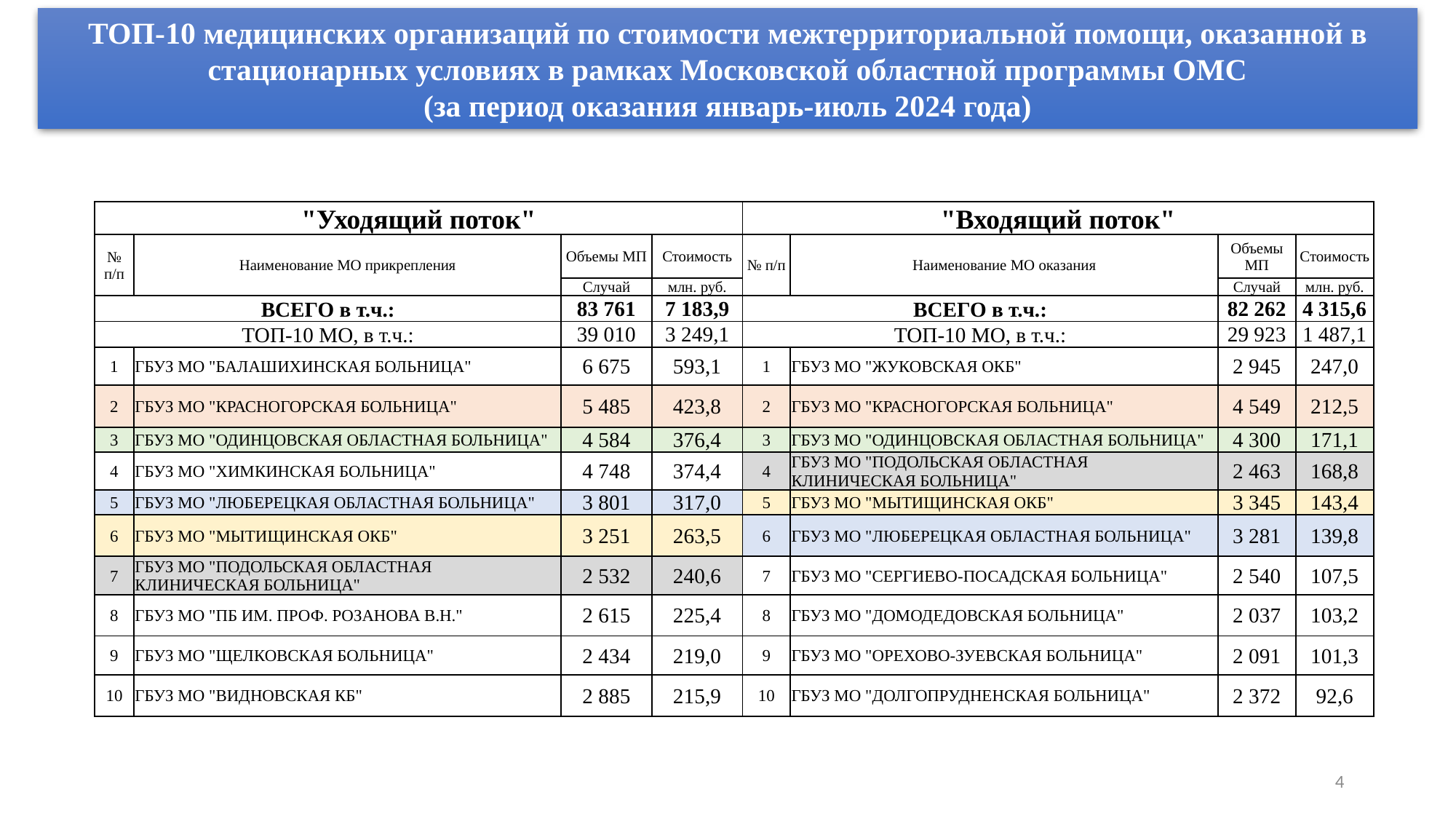

ТОП-10 медицинских организаций по стоимости межтерриториальной помощи, оказанной в стационарных условиях в рамках Московской областной программы ОМС
(за период оказания январь-июль 2024 года)
| "Уходящий поток" |  |  |  | "Входящий поток" |  |  |  |
| --- | --- | --- | --- | --- | --- | --- | --- |
| № п/п | Наименование МО прикрепления | Объемы МП | Стоимость | № п/п | Наименование МО оказания | Объемы МП | Стоимость |
|  |  | Случай | млн. руб. |  |  | Случай | млн. руб. |
| ВСЕГО в т.ч.: |  | 83 761 | 7 183,9 | ВСЕГО в т.ч.: |  | 82 262 | 4 315,6 |
| ТОП-10 МО, в т.ч.: |  | 39 010 | 3 249,1 | ТОП-10 МО, в т.ч.: |  | 29 923 | 1 487,1 |
| 1 | ГБУЗ МО "БАЛАШИХИНСКАЯ БОЛЬНИЦА" | 6 675 | 593,1 | 1 | ГБУЗ МО "ЖУКОВСКАЯ ОКБ" | 2 945 | 247,0 |
| 2 | ГБУЗ МО "КРАСНОГОРСКАЯ БОЛЬНИЦА" | 5 485 | 423,8 | 2 | ГБУЗ МО "КРАСНОГОРСКАЯ БОЛЬНИЦА" | 4 549 | 212,5 |
| 3 | ГБУЗ МО "ОДИНЦОВСКАЯ ОБЛАСТНАЯ БОЛЬНИЦА" | 4 584 | 376,4 | 3 | ГБУЗ МО "ОДИНЦОВСКАЯ ОБЛАСТНАЯ БОЛЬНИЦА" | 4 300 | 171,1 |
| 4 | ГБУЗ МО "ХИМКИНСКАЯ БОЛЬНИЦА" | 4 748 | 374,4 | 4 | ГБУЗ МО "ПОДОЛЬСКАЯ ОБЛАСТНАЯ КЛИНИЧЕСКАЯ БОЛЬНИЦА" | 2 463 | 168,8 |
| 5 | ГБУЗ МО "ЛЮБЕРЕЦКАЯ ОБЛАСТНАЯ БОЛЬНИЦА" | 3 801 | 317,0 | 5 | ГБУЗ МО "МЫТИЩИНСКАЯ ОКБ" | 3 345 | 143,4 |
| 6 | ГБУЗ МО "МЫТИЩИНСКАЯ ОКБ" | 3 251 | 263,5 | 6 | ГБУЗ МО "ЛЮБЕРЕЦКАЯ ОБЛАСТНАЯ БОЛЬНИЦА" | 3 281 | 139,8 |
| 7 | ГБУЗ МО "ПОДОЛЬСКАЯ ОБЛАСТНАЯ КЛИНИЧЕСКАЯ БОЛЬНИЦА" | 2 532 | 240,6 | 7 | ГБУЗ МО "СЕРГИЕВО-ПОСАДСКАЯ БОЛЬНИЦА" | 2 540 | 107,5 |
| 8 | ГБУЗ МО "ПБ ИМ. ПРОФ. РОЗАНОВА В.Н." | 2 615 | 225,4 | 8 | ГБУЗ МО "ДОМОДЕДОВСКАЯ БОЛЬНИЦА" | 2 037 | 103,2 |
| 9 | ГБУЗ МО "ЩЕЛКОВСКАЯ БОЛЬНИЦА" | 2 434 | 219,0 | 9 | ГБУЗ МО "ОРЕХОВО-ЗУЕВСКАЯ БОЛЬНИЦА" | 2 091 | 101,3 |
| 10 | ГБУЗ МО "ВИДНОВСКАЯ КБ" | 2 885 | 215,9 | 10 | ГБУЗ МО "ДОЛГОПРУДНЕНСКАЯ БОЛЬНИЦА" | 2 372 | 92,6 |
4